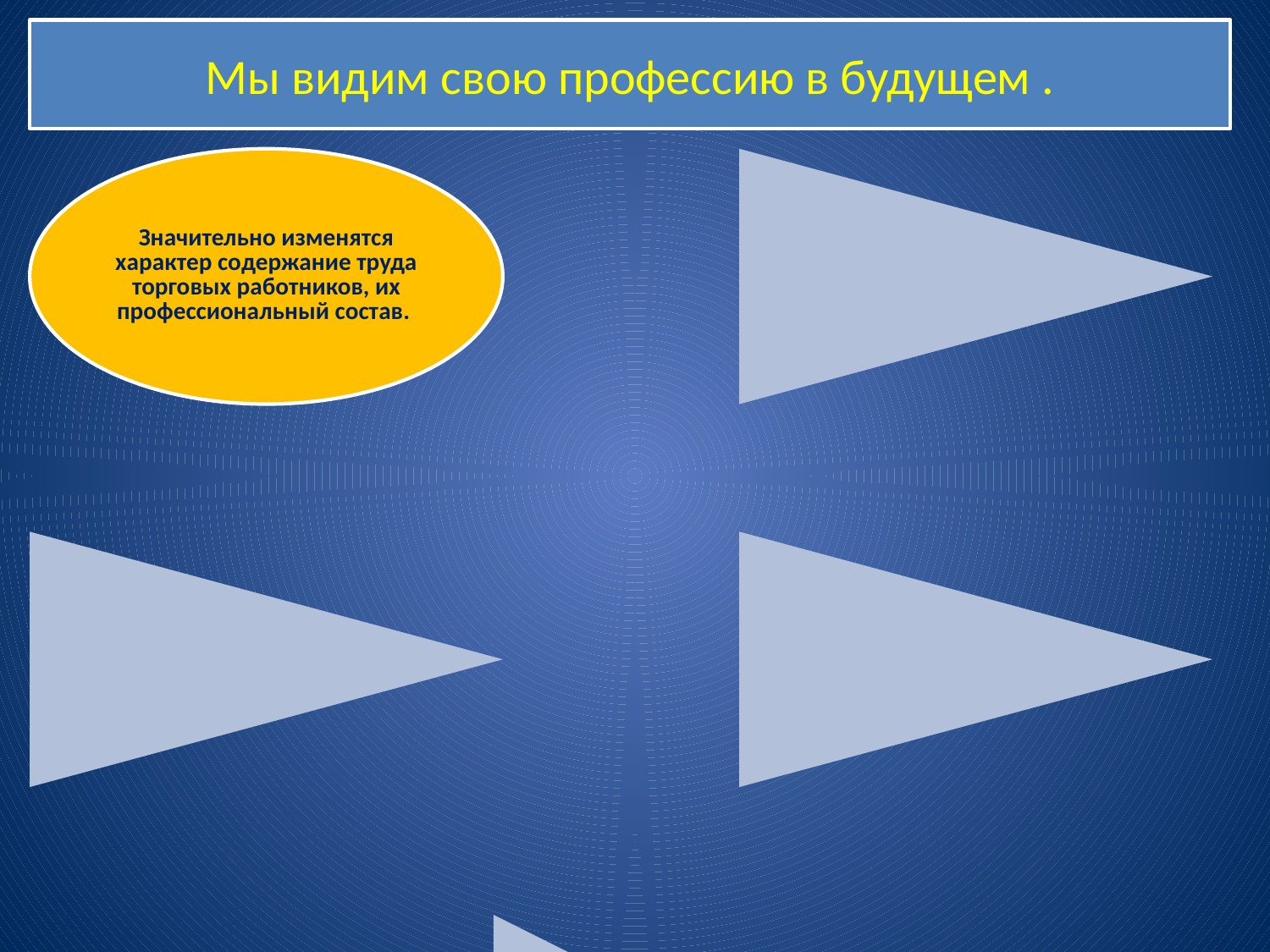

Мы видим свою профессию в будущем .
Значительно изменятся характер содержание труда торговых работников, их профессиональный состав.